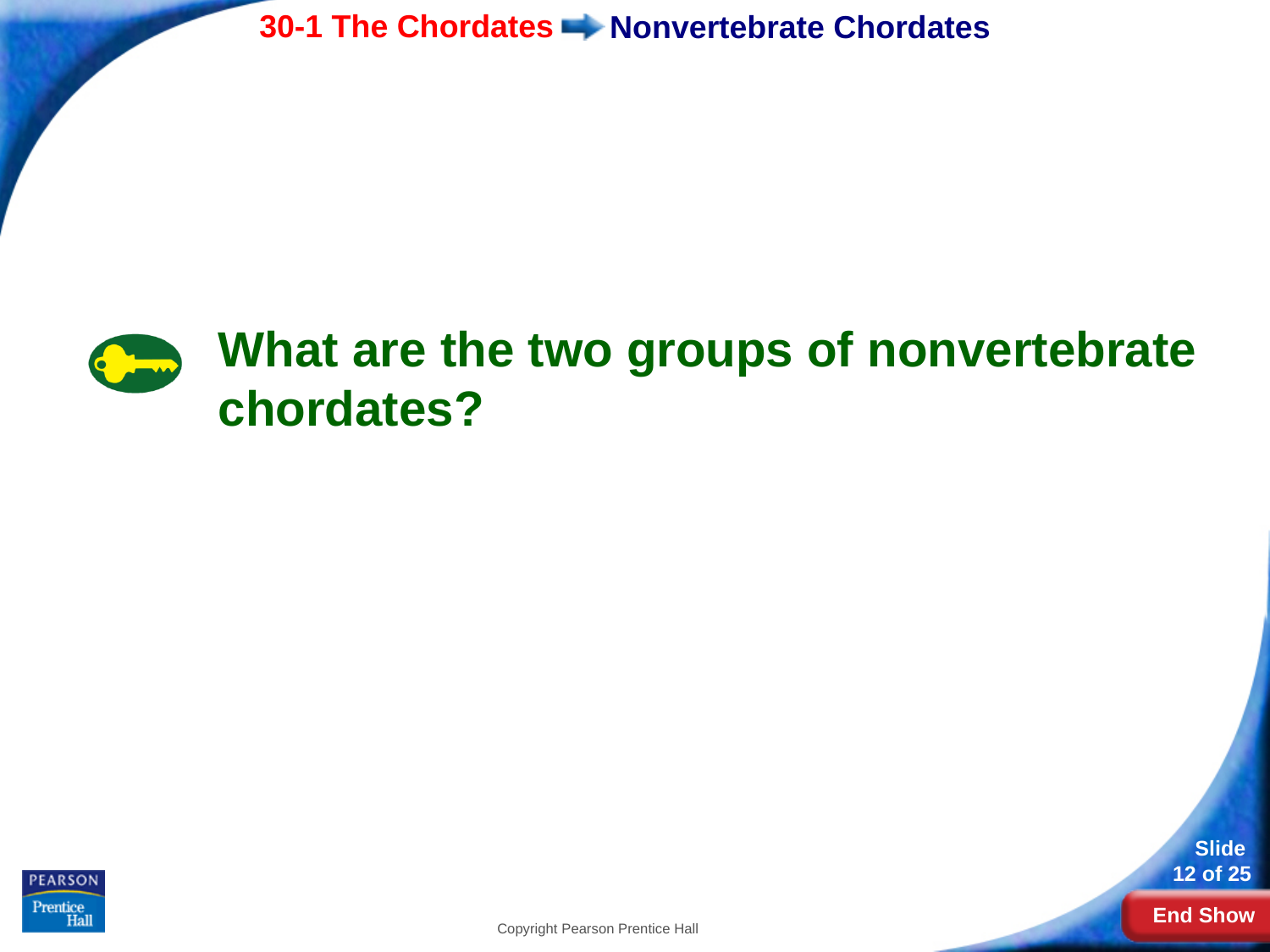

# Nonvertebrate Chordates

What are the two groups of nonvertebrate chordates?

Copyright Pearson Prentice Hall